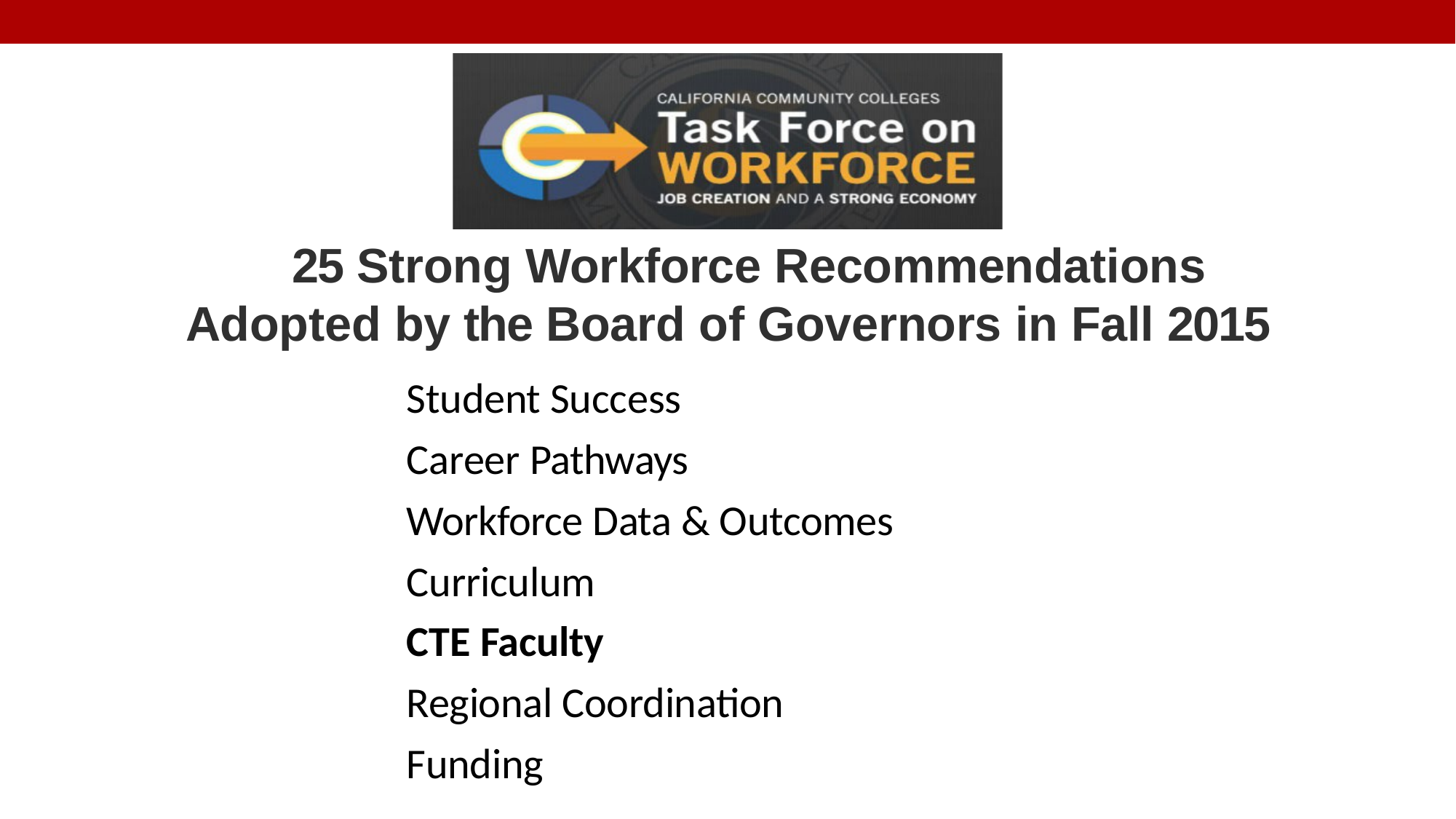

# 25 Strong Workforce Recommendations Adopted by the Board of Governors in Fall 2015
Student Success
Career Pathways
Workforce Data & Outcomes
Curriculum
CTE Faculty
Regional Coordination
Funding
8